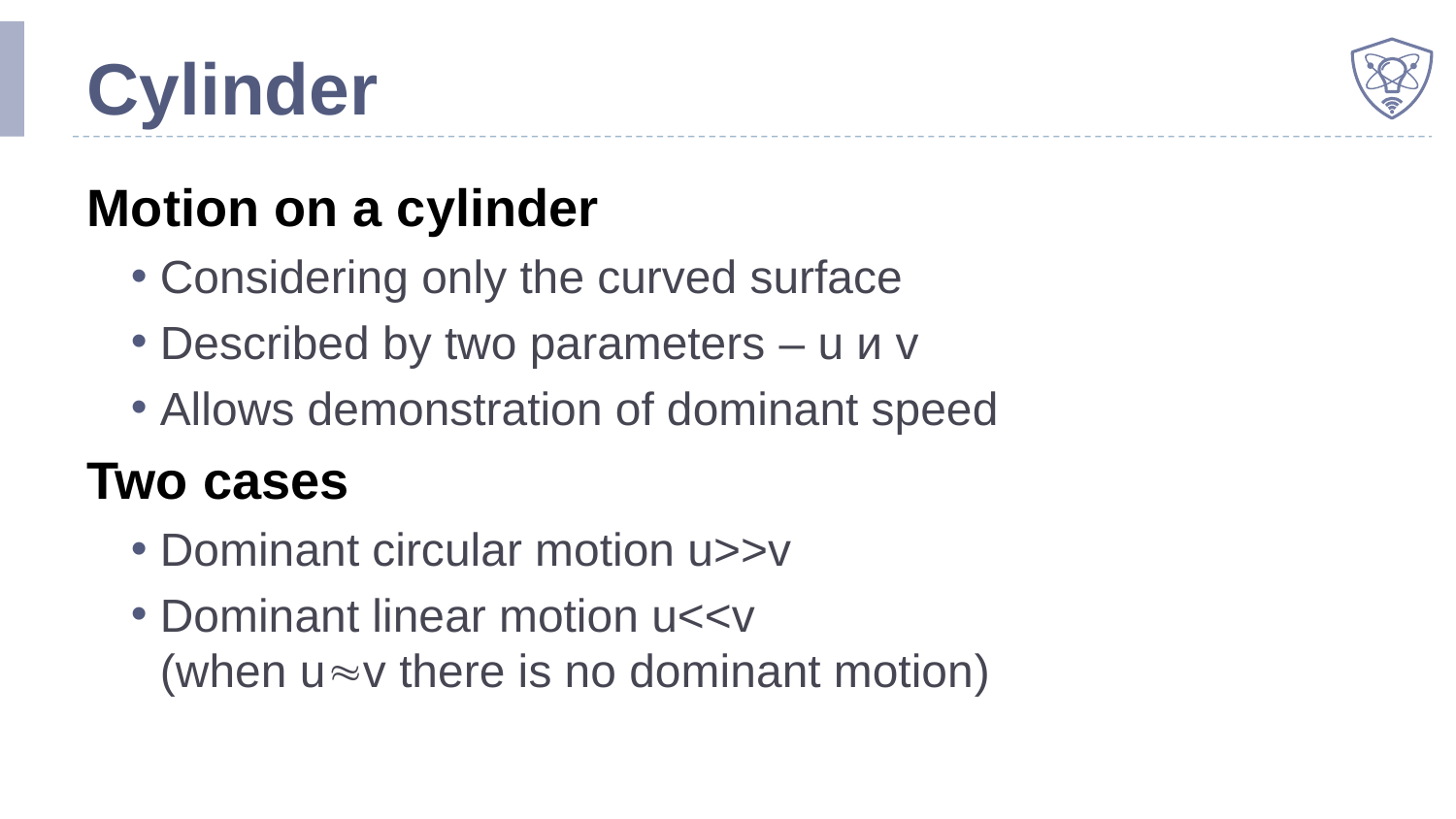

# Cylinder
Motion on a cylinder
Considering only the curved surface
Described by two parameters – u и v
Allows demonstration of dominant speed
Two cases
Dominant circular motion u>>v
Dominant linear motion u<<v
(when u≈v there is no dominant motion)